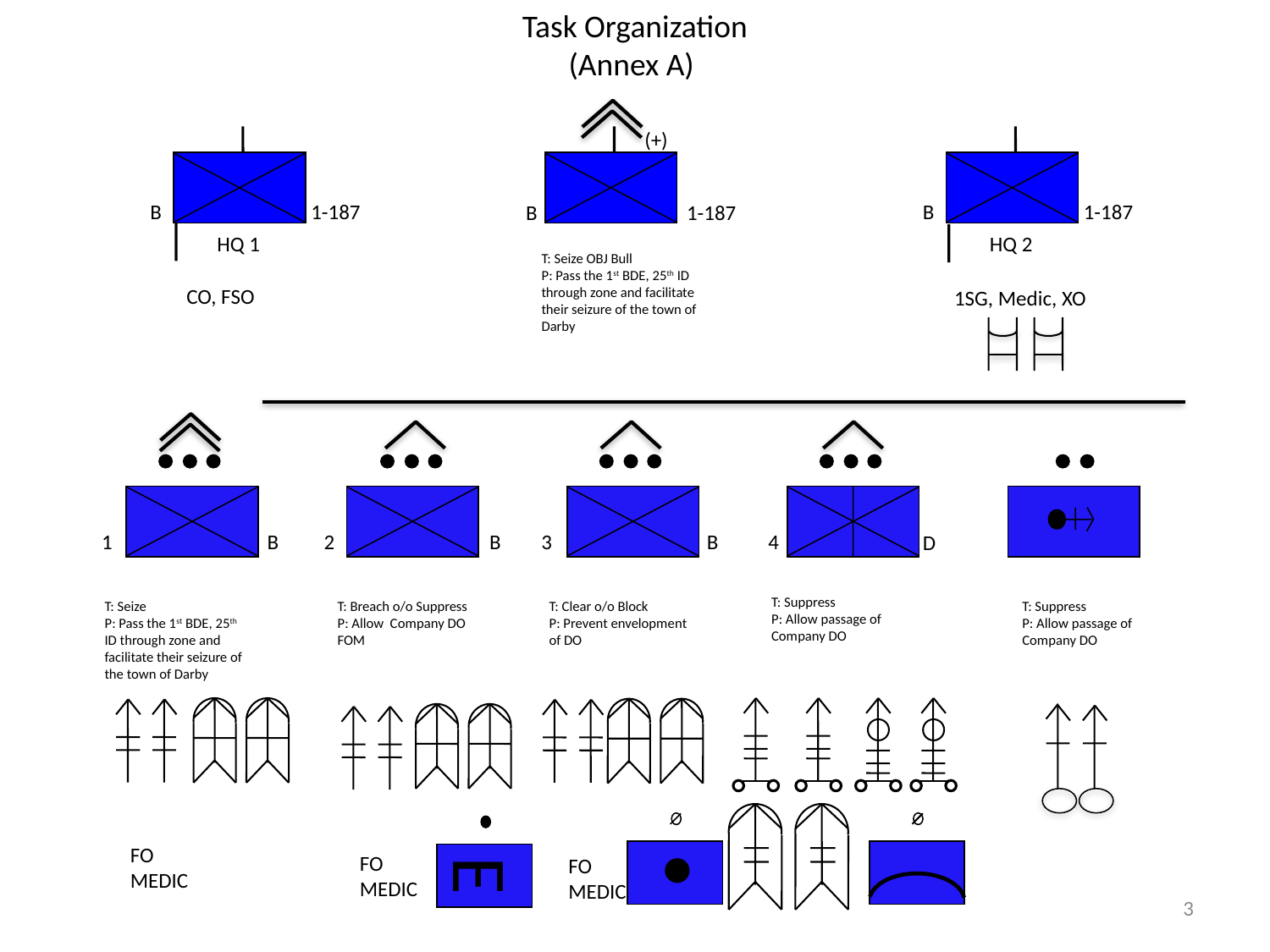

Task Organization (Annex A)

(+)

B
1-187

HQ 1
B
1-187

HQ 2
B
1-187
T: Seize OBJ Bull
P: Pass the 1st BDE, 25th ID through zone and facilitate their seizure of the town of Darby
CO, FSO
1SG, Medic, XO

SPT

1
B
2
B
3
B
4
D
T: Support
P: Allow FOM of Company DO
T: Suppress
P: Allow passage of Company DO
T: Seize
P: Pass the 1st BDE, 25th ID through zone and facilitate their seizure of the town of Darby
T: Breach o/o Suppress
P: Allow  Company DO FOM
T: Clear o/o Block
P: Prevent envelopment of DO
T: Suppress
P: Allow passage of Company DO

E

FO
MEDIC
FO
MEDIC
FO
MEDIC
3